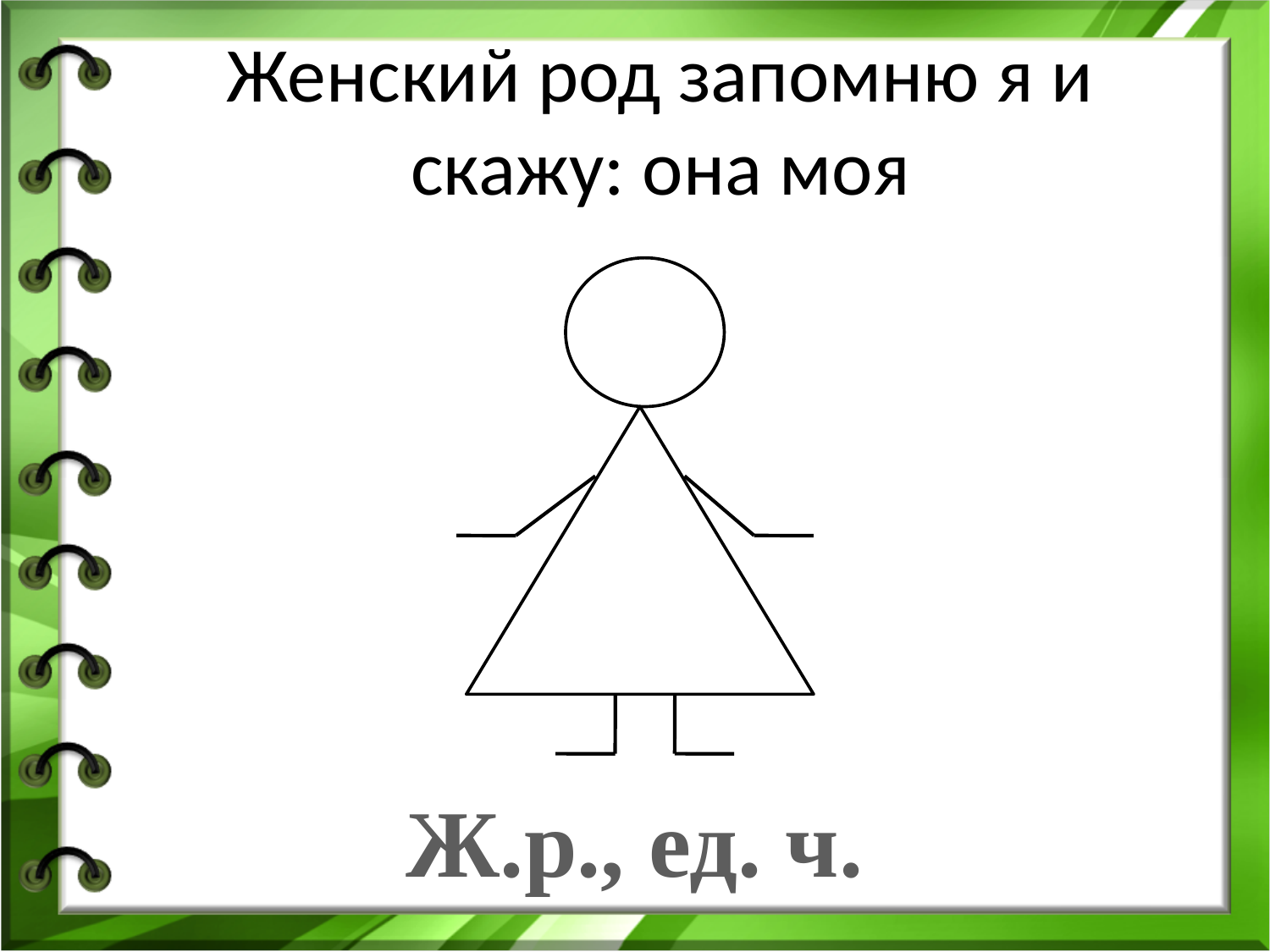

# Женский род запомню я и скажу: она моя

Ж.р., ед. ч.